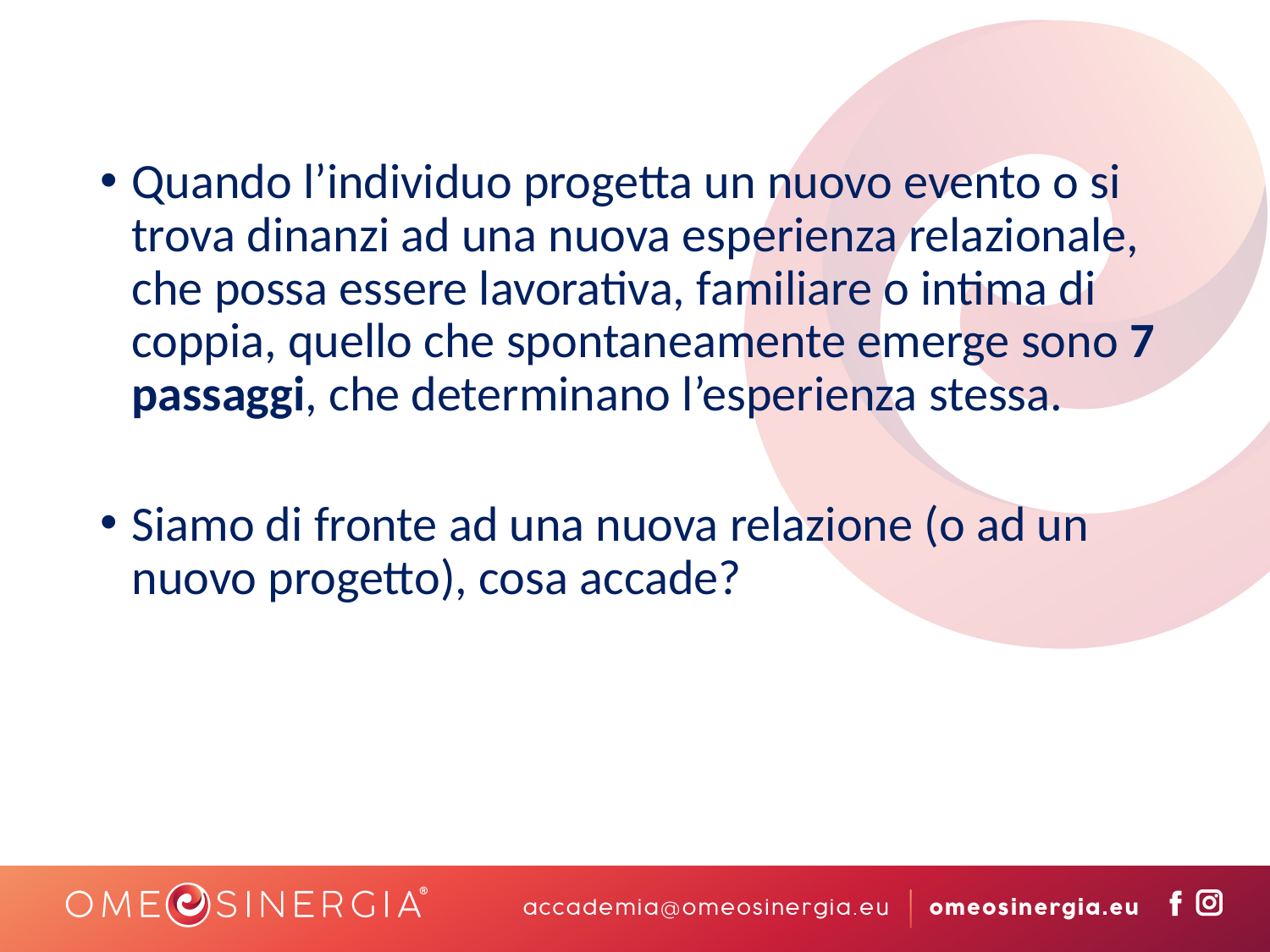

Quando l’individuo progetta un nuovo evento o si trova dinanzi ad una nuova esperienza relazionale, che possa essere lavorativa, familiare o intima di coppia, quello che spontaneamente emerge sono 7 passaggi, che determinano l’esperienza stessa.
Siamo di fronte ad una nuova relazione (o ad un nuovo progetto), cosa accade?